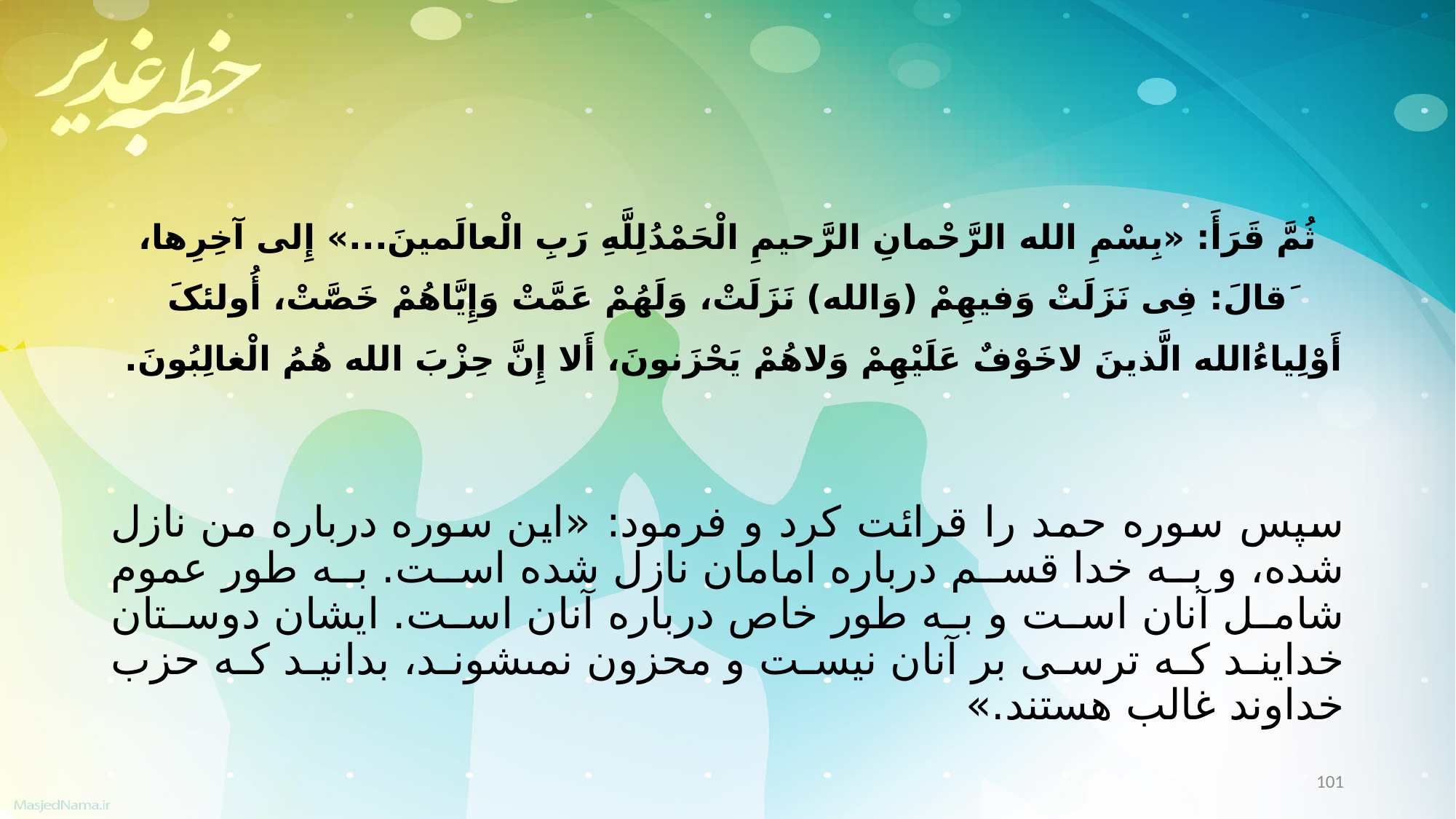

ثُمَّ قَرَأَ: «بِسْمِ الله الرَّحْمانِ الرَّحیمِ الْحَمْدُلِلَّهِ رَبِ الْعالَمینَ...» إِلی آخِرِها، َقالَ: فِی نَزَلَتْ وَفیهِمْ (وَالله) نَزَلَتْ، وَلَهُمْ عَمَّتْ وَإِیَّاهُمْ خَصَّتْ، أُولئکَ أَوْلِیاءُالله الَّذینَ لاخَوْفٌ عَلَیْهِمْ وَلاهُمْ یَحْزَنونَ، أَلا إِنَّ حِزْبَ الله هُمُ الْغالِبُونَ.
سپس سوره حمد را قرائت کرد و فرمود: «این سوره درباره من نازل شده، و به خدا قسم درباره امامان نازل شده است. به طور عموم شامل آنان است و به طور خاص درباره آنان است. ایشان دوستان خدایند که ترسى بر آنان نیست و محزون نمى‏شوند، بدانید که حزب خداوند غالب هستند.»
101